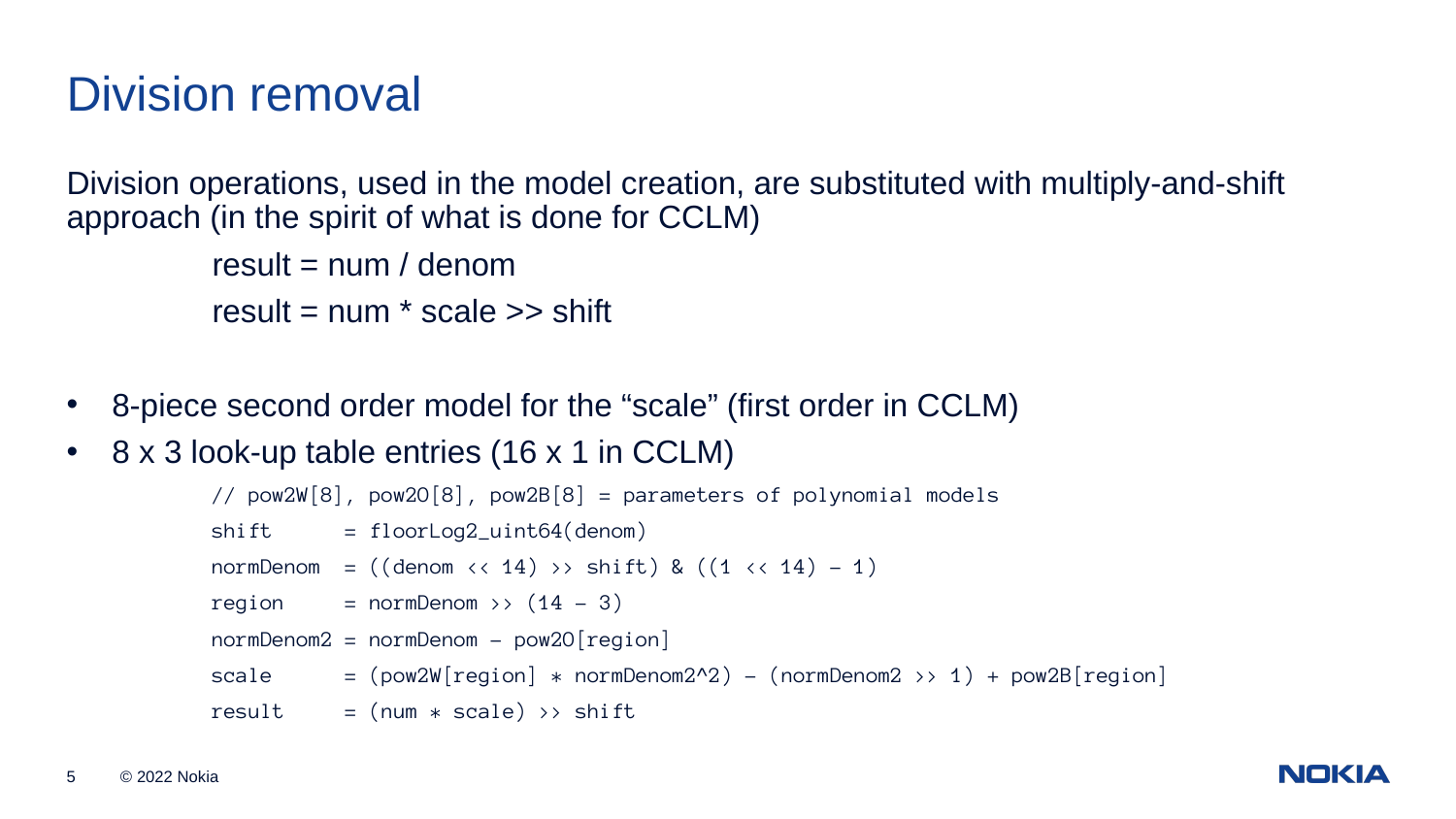

Division removal
Division operations, used in the model creation, are substituted with multiply-and-shift approach (in the spirit of what is done for CCLM)
	result = num / denom
	result = num * scale >> shift

8-piece second order model for the “scale” (first order in CCLM)
8 x 3 look-up table entries (16 x 1 in CCLM)
	// pow2W[8], pow2O[8], pow2B[8] = parameters of polynomial models
	shift      = floorLog2_uint64(denom)
	normDenom  = ((denom << 14) >> shift) & ((1 << 14) - 1)
	region     = normDenom >> (14 - 3)
	normDenom2 = normDenom - pow2O[region]
	scale      = (pow2W[region] * normDenom2^2) - (normDenom2 >> 1) + pow2B[region]
	result     = (num * scale) >> shift